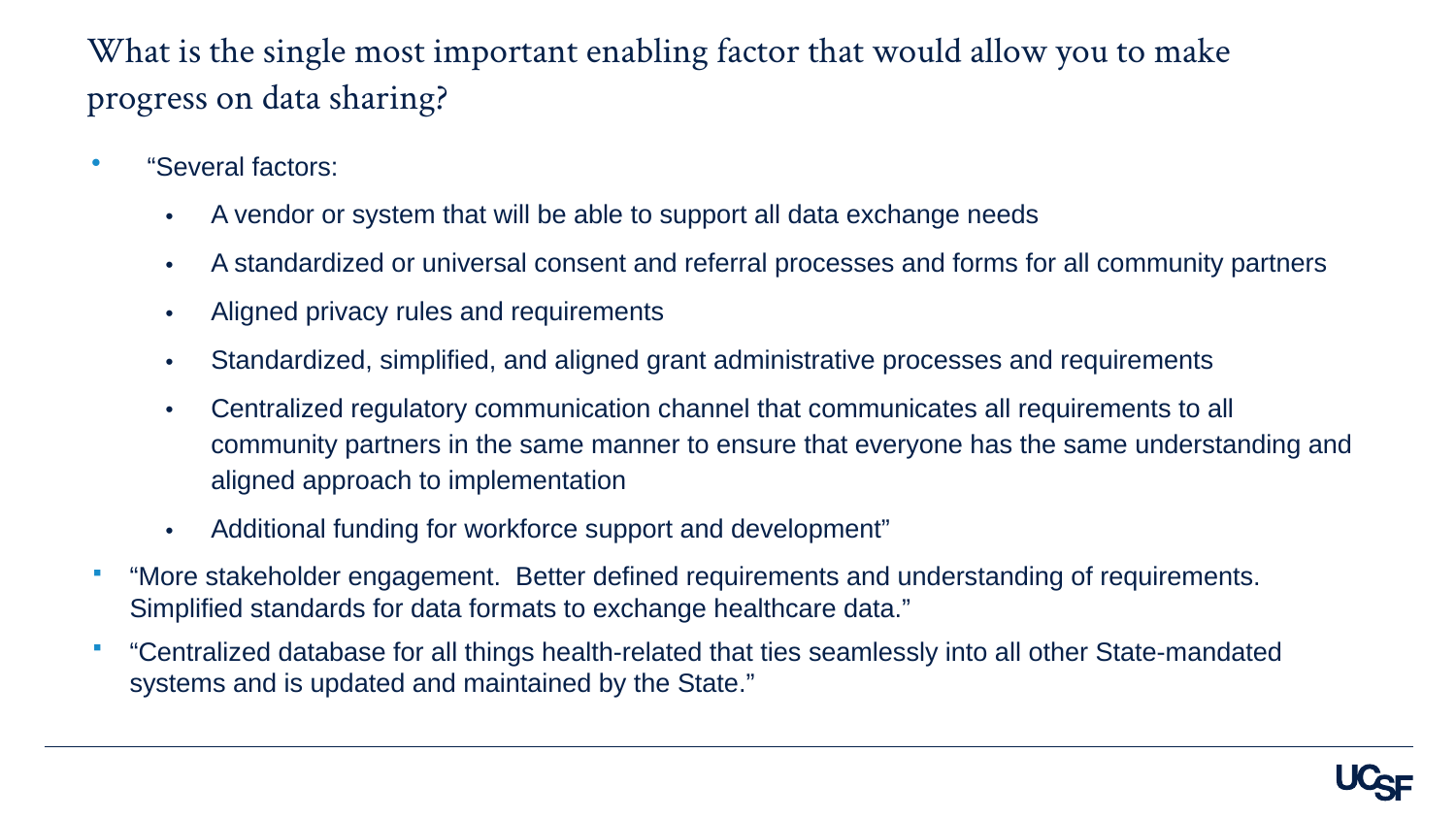

# What is the single most important enabling factor that would allow you to make progress on data sharing?
“Several factors:
A vendor or system that will be able to support all data exchange needs
A standardized or universal consent and referral processes and forms for all community partners
Aligned privacy rules and requirements
Standardized, simplified, and aligned grant administrative processes and requirements
Centralized regulatory communication channel that communicates all requirements to all community partners in the same manner to ensure that everyone has the same understanding and aligned approach to implementation
Additional funding for workforce support and development”
“More stakeholder engagement.  Better defined requirements and understanding of requirements. Simplified standards for data formats to exchange healthcare data.”
“Centralized database for all things health-related that ties seamlessly into all other State-mandated systems and is updated and maintained by the State.”